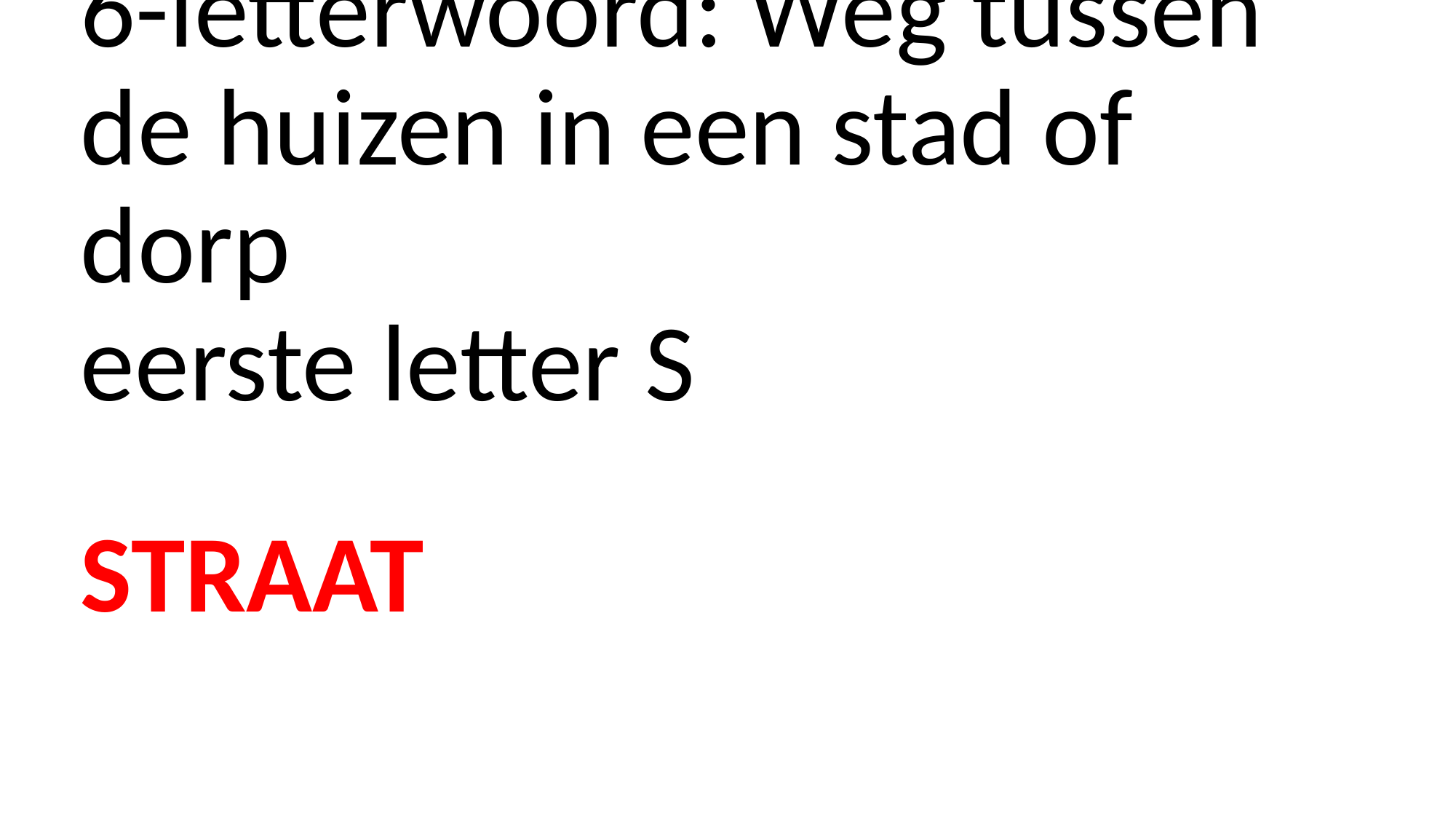

# 6-letterwoord: Weg tussen de huizen in een stad of dorp eerste letter S
STRAAT